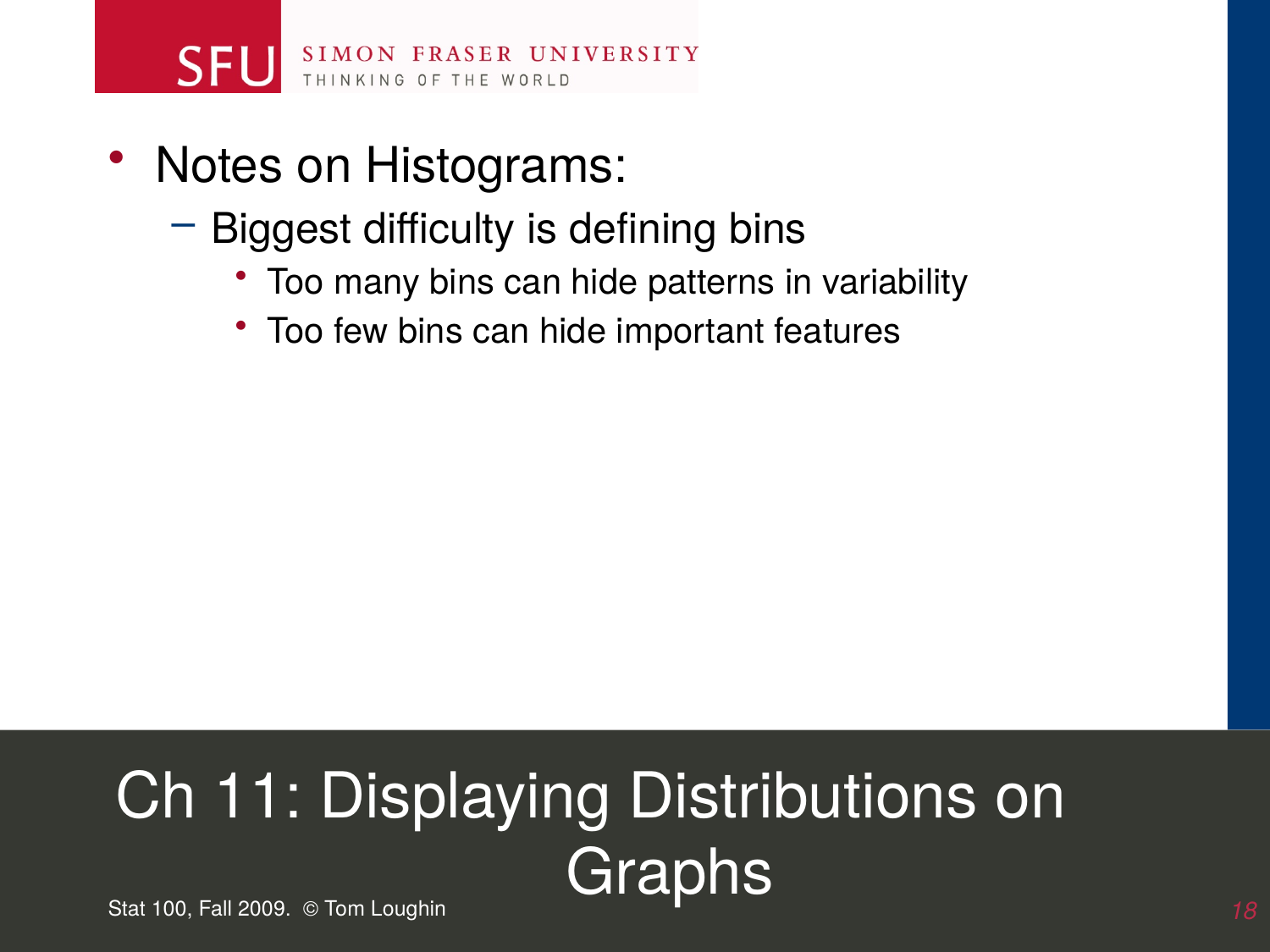

Notes on Histograms:
Biggest difficulty is defining bins
Too many bins can hide patterns in variability
Too few bins can hide important features

# Ch 11: Displaying Distributions on          Graphs
Stat 100, Fall 2009.  © Tom Loughin
18